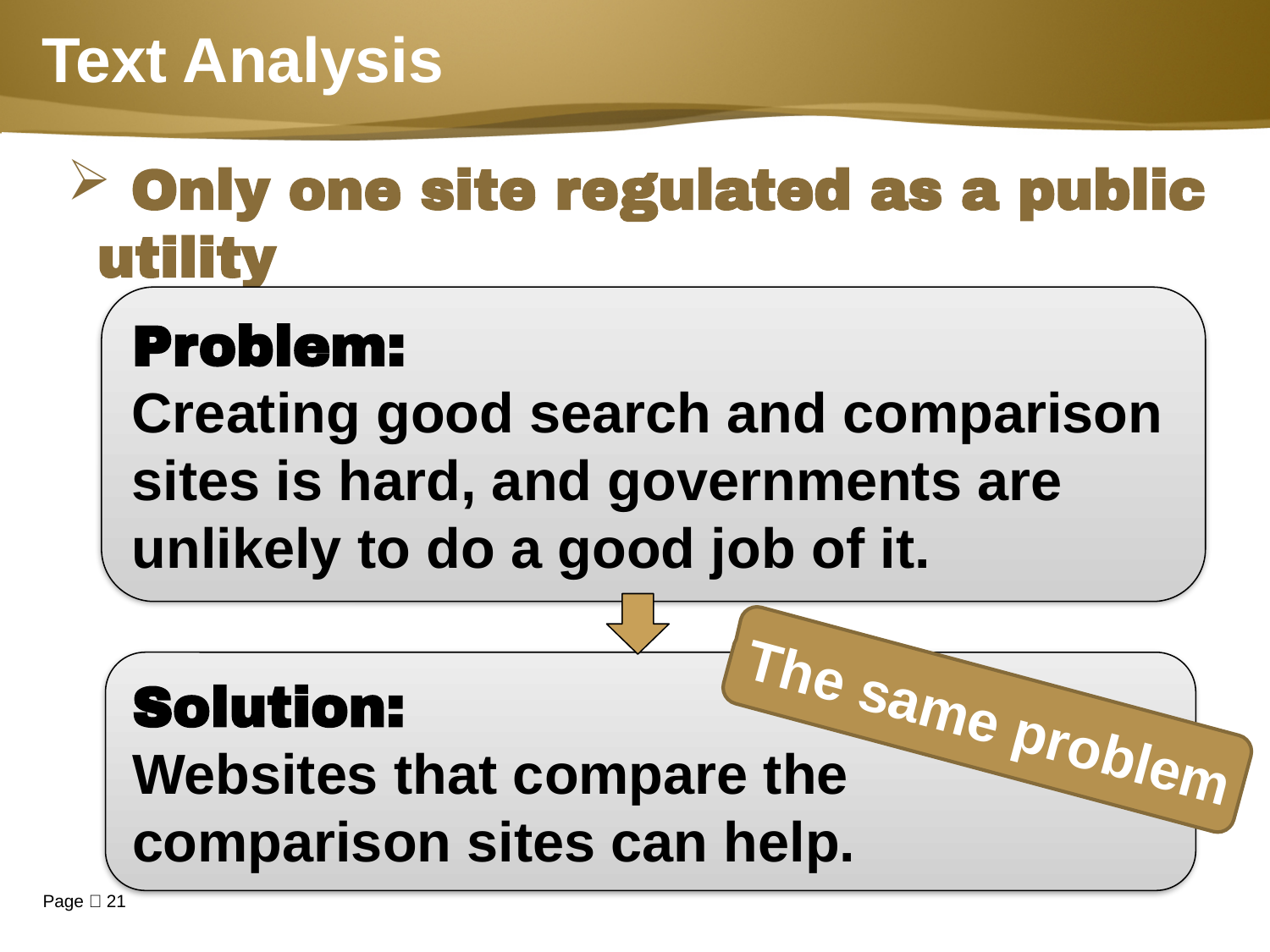

# Text Analysis
 Only one site regulated as a public utility

Problem:
Creating good search and comparison sites is hard, and governments are unlikely to do a good job of it.

Solution:
Websites that compare the comparison sites can help.
The same problem